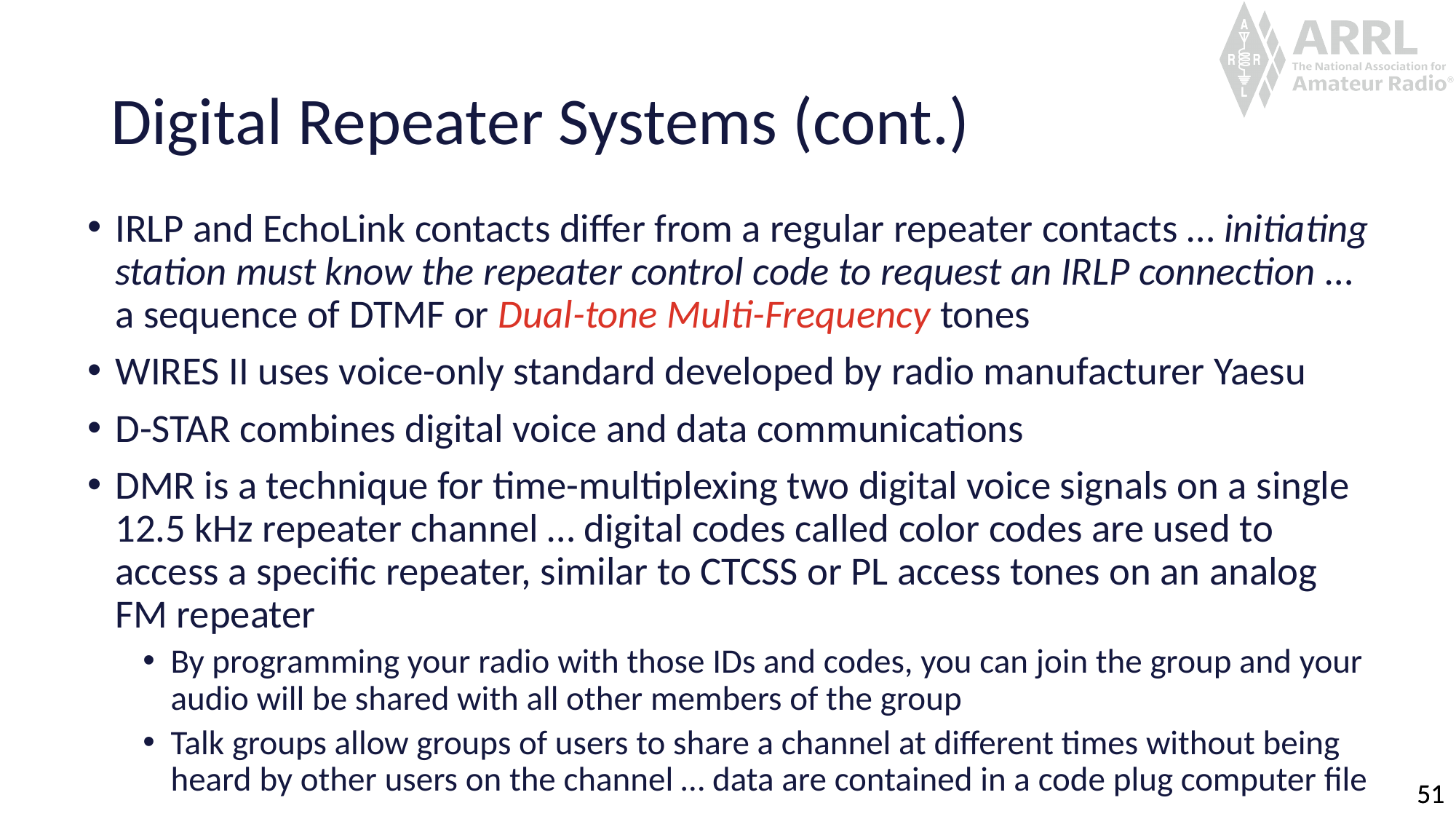

# Digital Repeater Systems (cont.)
IRLP and EchoLink contacts differ from a regular repeater contacts … initiating station must know the repeater control code to request an IRLP connection … a sequence of DTMF or Dual-tone Multi-Frequency tones
WIRES II uses voice-only standard developed by radio manufacturer Yaesu
D-STAR combines digital voice and data communications
DMR is a technique for time-multiplexing two digital voice signals on a single 12.5 kHz repeater channel … digital codes called color codes are used to access a specific repeater, similar to CTCSS or PL access tones on an analog FM repeater
By programming your radio with those IDs and codes, you can join the group and your audio will be shared with all other members of the group
Talk groups allow groups of users to share a channel at different times without being heard by other users on the channel … data are contained in a code plug computer file